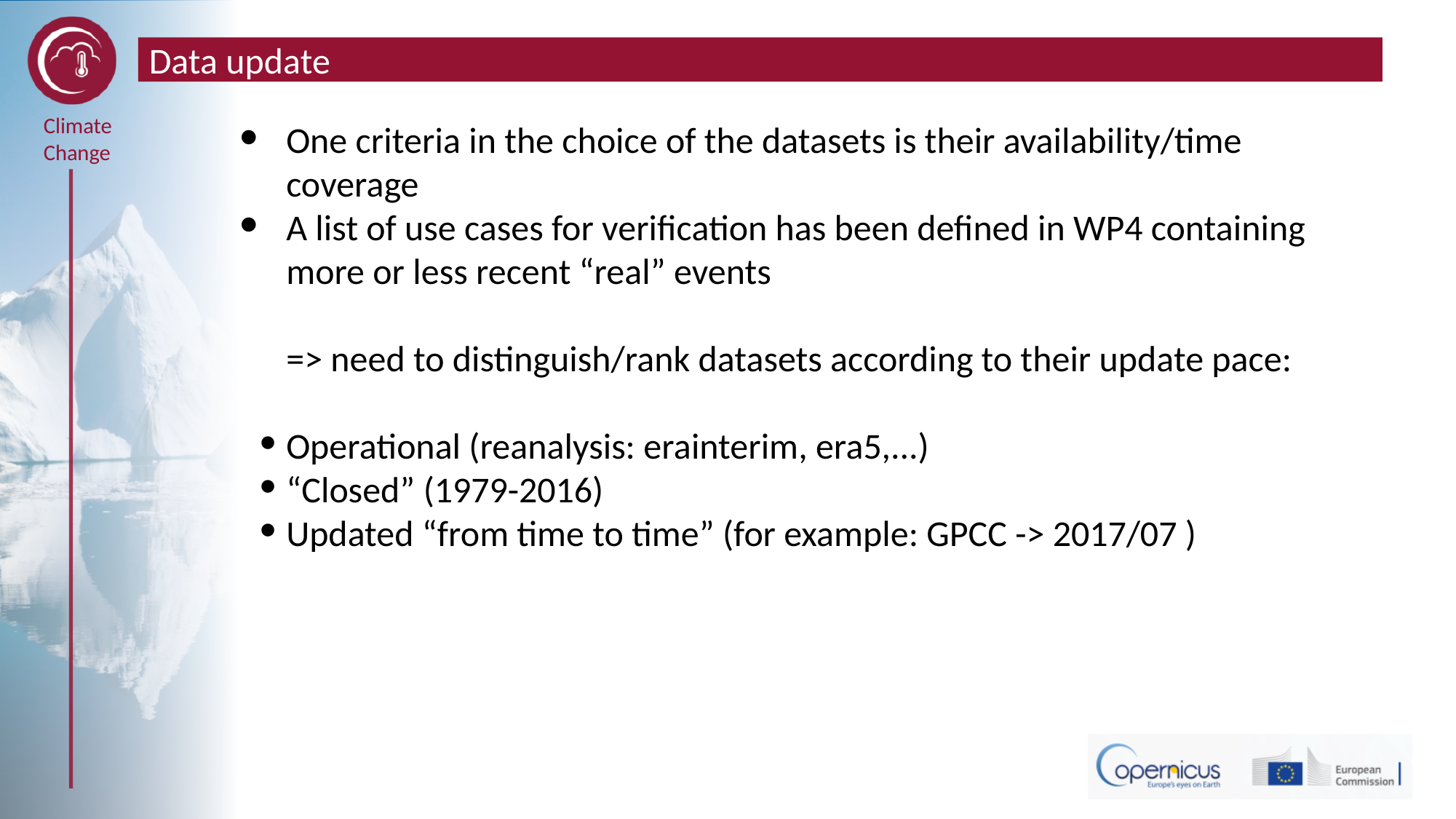

# Data update
One criteria in the choice of the datasets is their availability/time coverage
A list of use cases for verification has been defined in WP4 containing more or less recent “real” events

=> need to distinguish/rank datasets according to their update pace:

Operational (reanalysis: erainterim, era5,...)
“Closed” (1979-2016)
Updated “from time to time” (for example: GPCC -> 2017/07 )